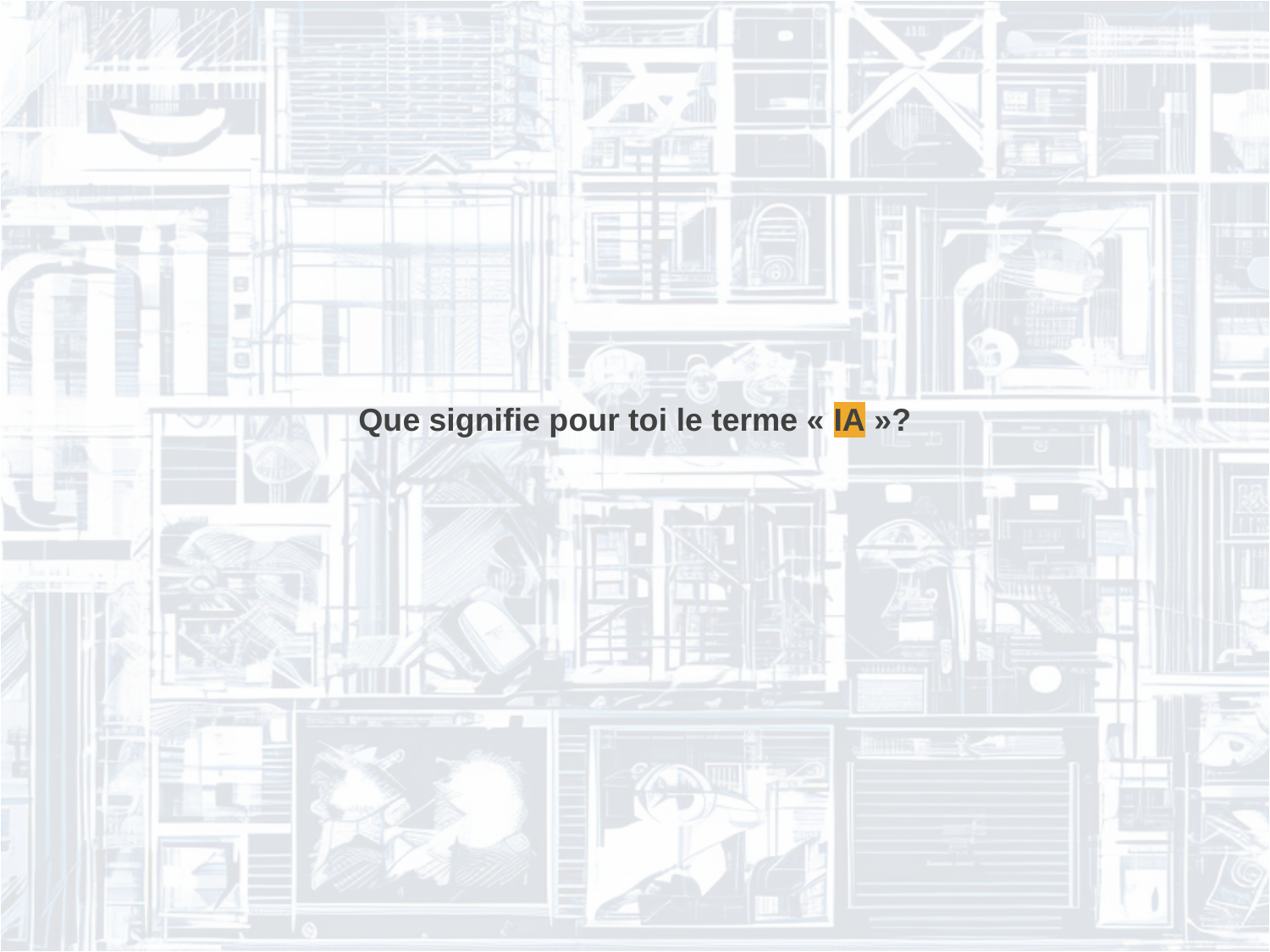

Que signifie pour toi le terme « IA »?